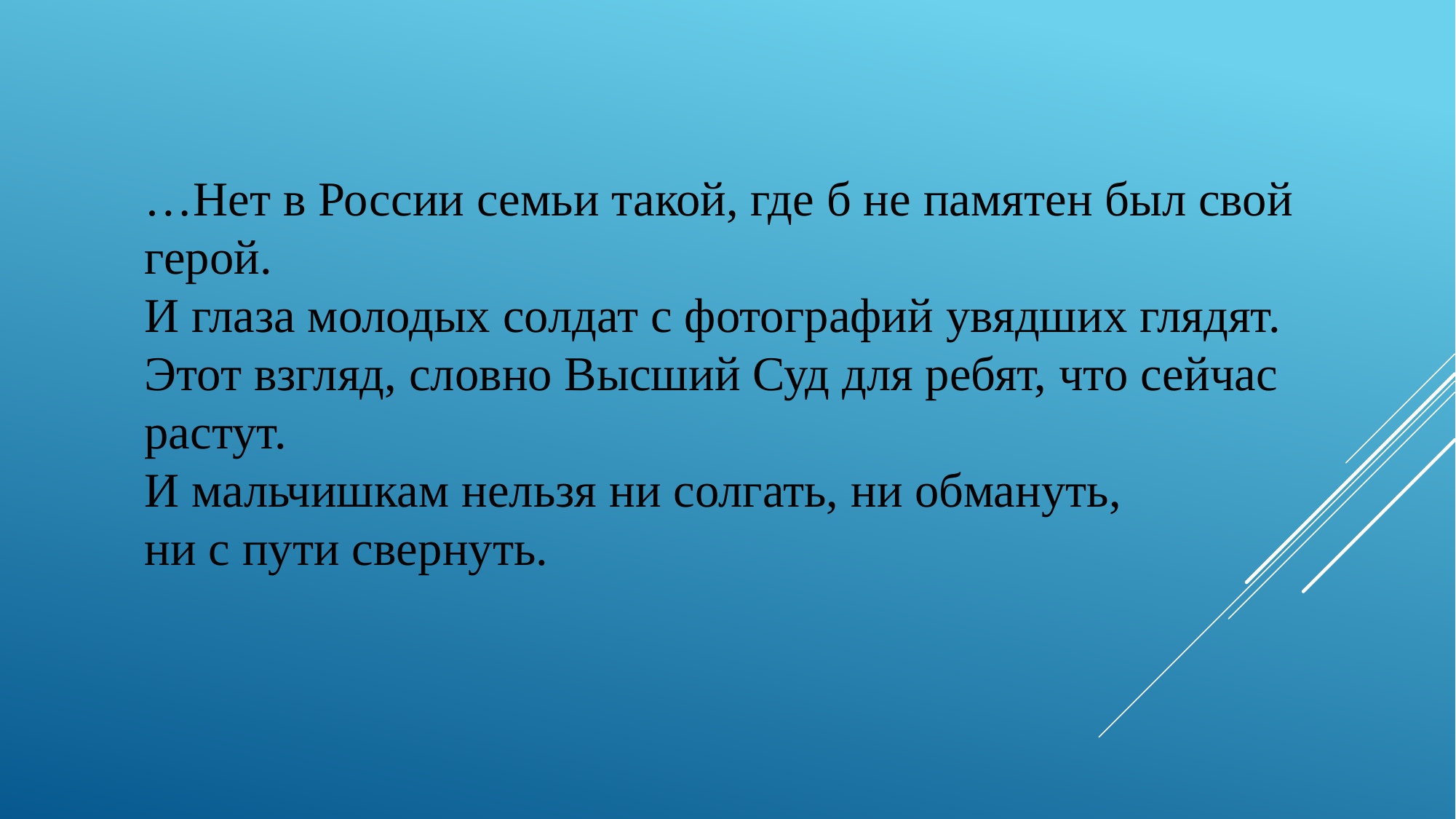

…Нет в России семьи такой, где б не памятен был свой герой.
И глаза молодых солдат с фотографий увядших глядят.
Этот взгляд, словно Высший Суд для ребят, что сейчас растут.
И мальчишкам нельзя ни солгать, ни обмануть, ни с пути свернуть.